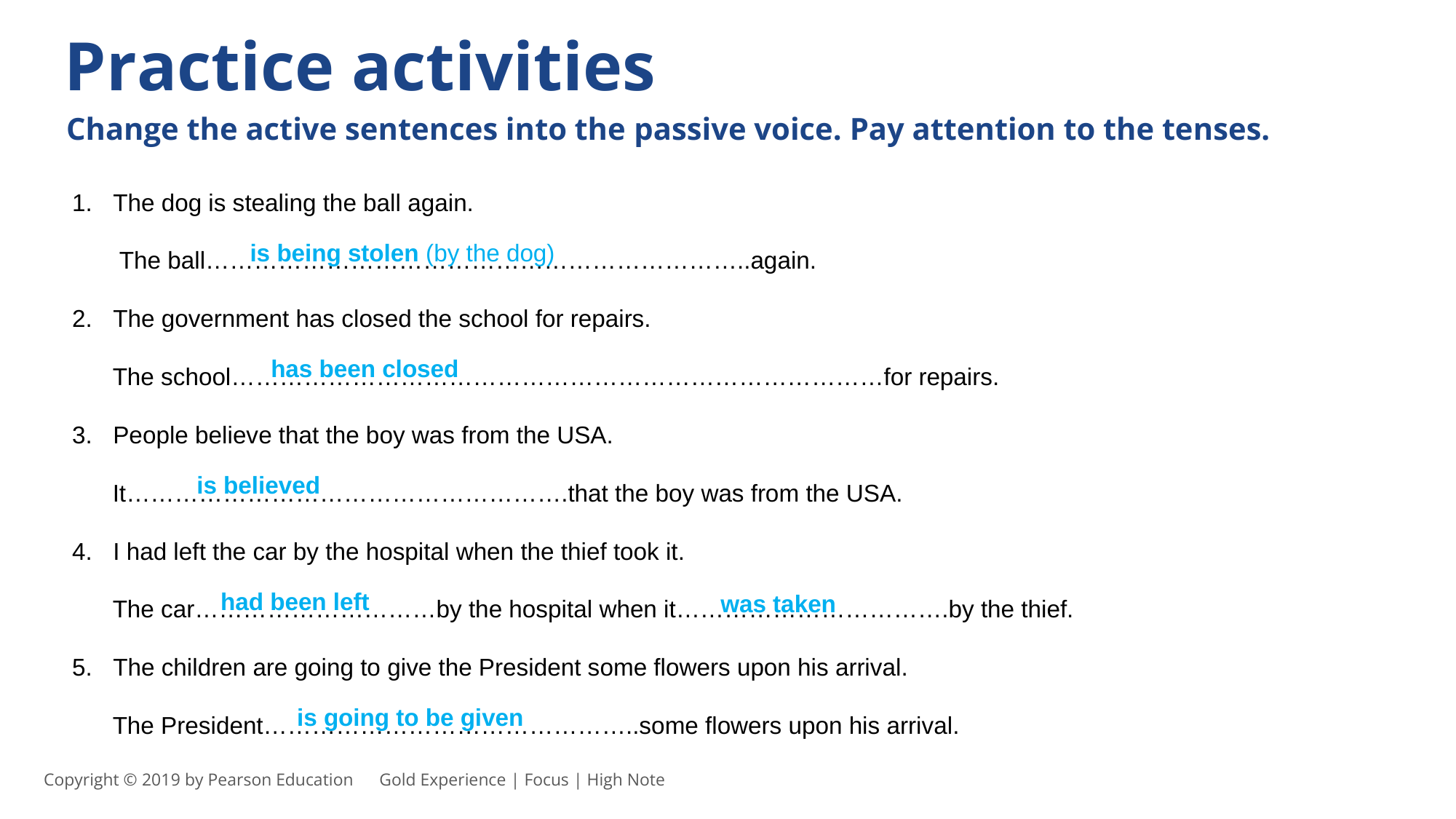

Practice activities
Change the active sentences into the passive voice. Pay attention to the tenses.

The dog is stealing the ball again.

       The ball…………………………………………………………..again.

The government has closed the school for repairs.

      The school………………………………………………………………………for repairs.

People believe that the boy was from the USA.

      It……………………………………………….that the boy was from the USA.

I had left the car by the hospital when the thief took it.

      The car…………………………by the hospital when it…………………………….by the thief.

The children are going to give the President some flowers upon his arrival.

      The President………………………………………..some flowers upon his arrival.
is being stolen (by the dog)
has been closed
is believed

had been left
was taken
is going to be given
Copyright © 2019 by Pearson Education      Gold Experience | Focus | High Note